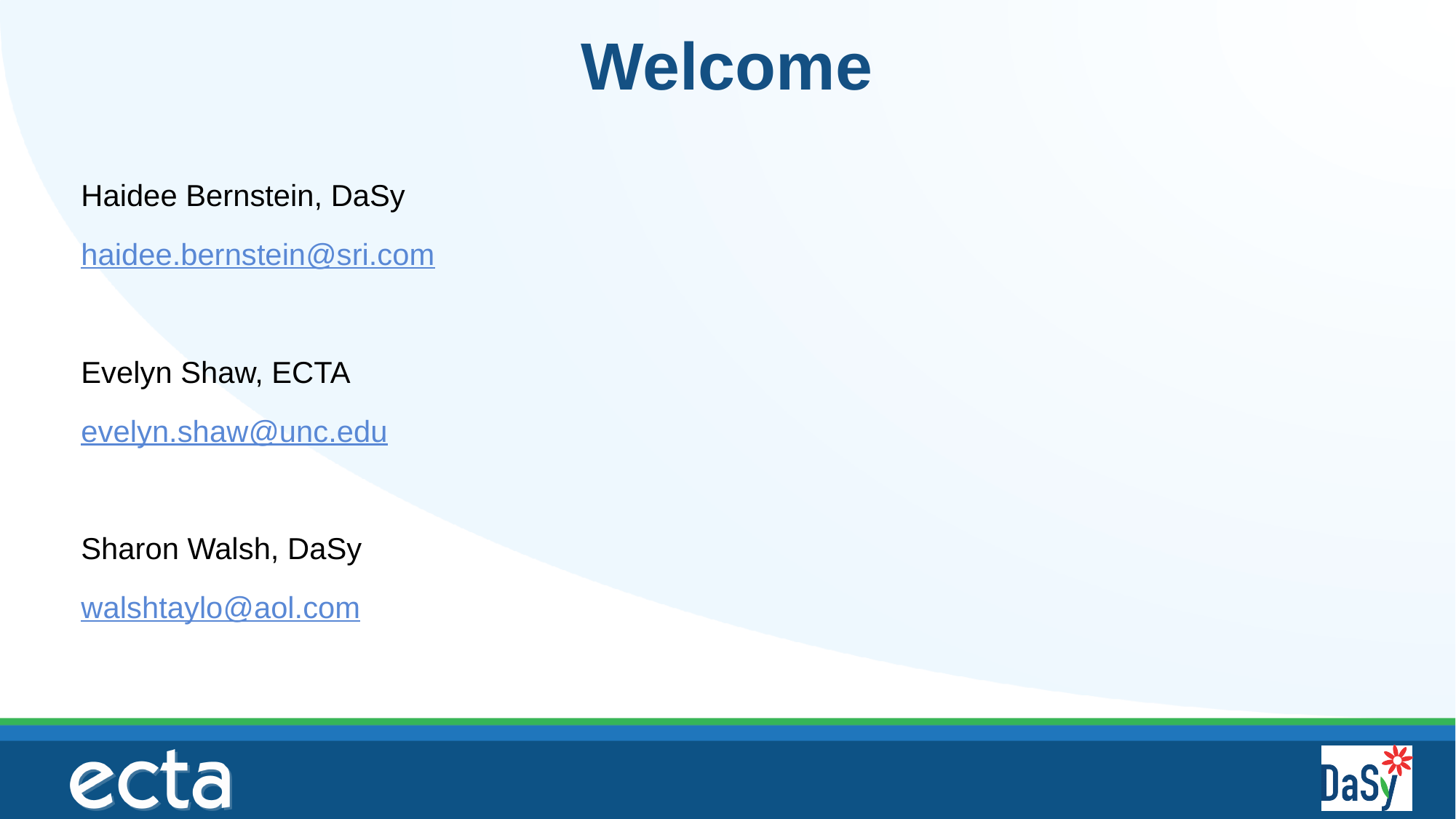

# Welcome
Haidee Bernstein, DaSy
haidee.bernstein@sri.com

Evelyn Shaw, ECTA
evelyn.shaw@unc.edu

Sharon Walsh, DaSy
walshtaylo@aol.com